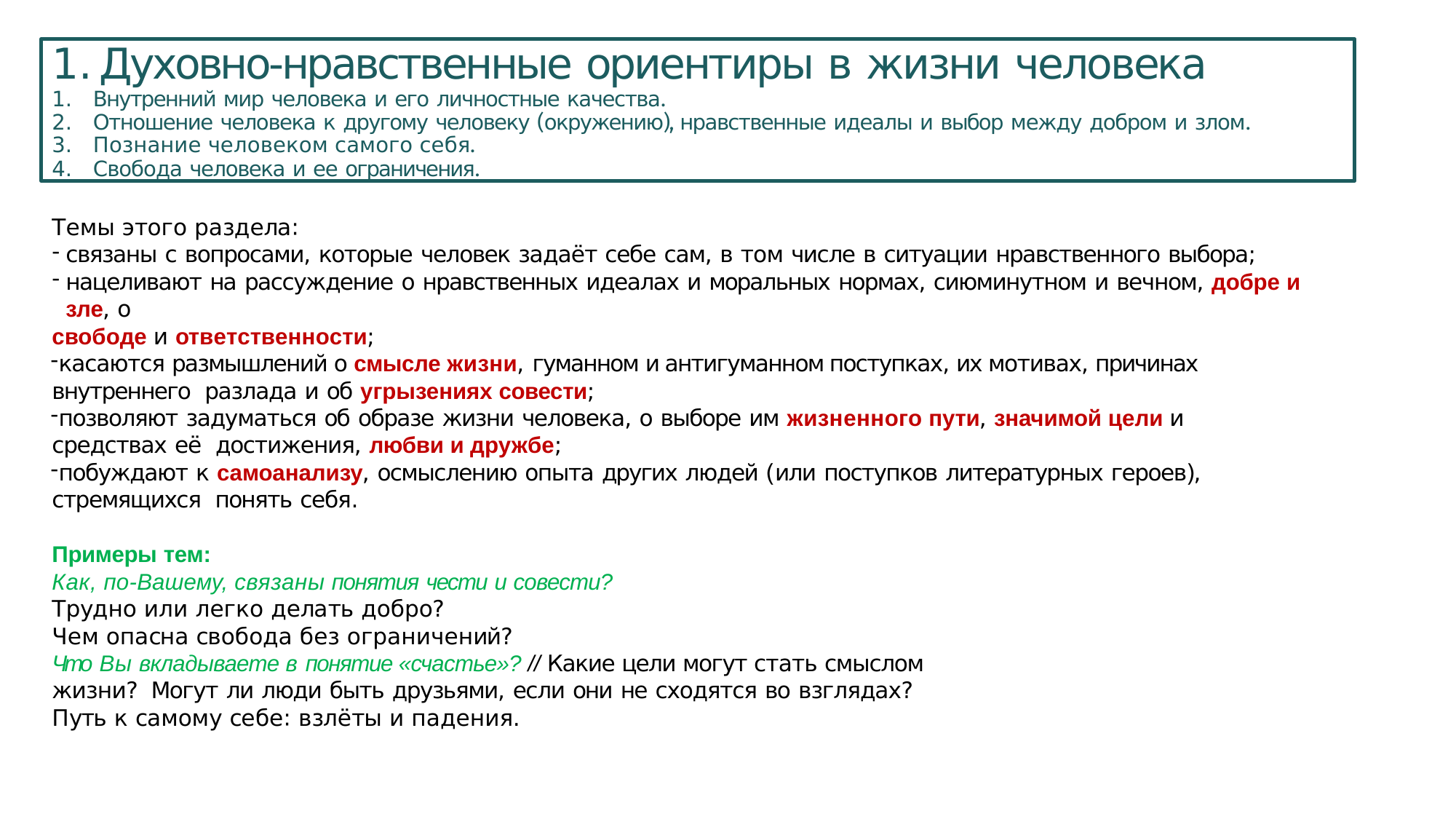

Духовно-нравственные ориентиры в жизни человека
Внутренний мир человека и его личностные качества.
Отношение человека к другому человеку (окружению), нравственные идеалы и выбор между добром и злом.
Познание человеком самого себя.
Свобода человека и ее ограничения.
Темы этого раздела:
связаны с вопросами, которые человек задаёт себе сам, в том числе в ситуации нравственного выбора;
нацеливают на рассуждение о нравственных идеалах и моральных нормах, сиюминутном и вечном, добре и зле, о
свободе и ответственности;
касаются размышлений о смысле жизни, гуманном и антигуманном поступках, их мотивах, причинах внутреннего  разлада и об угрызениях совести;
позволяют задуматься об образе жизни человека, о выборе им жизненного пути, значимой цели и средствах её  достижения, любви и дружбе;
побуждают к самоанализу, осмыслению опыта других людей (или поступков литературных героев), стремящихся  понять себя.

Примеры тем:
Как, по-Вашему, связаны понятия чести и совести?
Трудно или легко делать добро?
Чем опасна свобода без ограничений?
Что Вы вкладываете в понятие «счастье»? // Какие цели могут стать смыслом жизни?  Могут ли люди быть друзьями, если они не сходятся во взглядах?
Путь к самому себе: взлёты и падения.